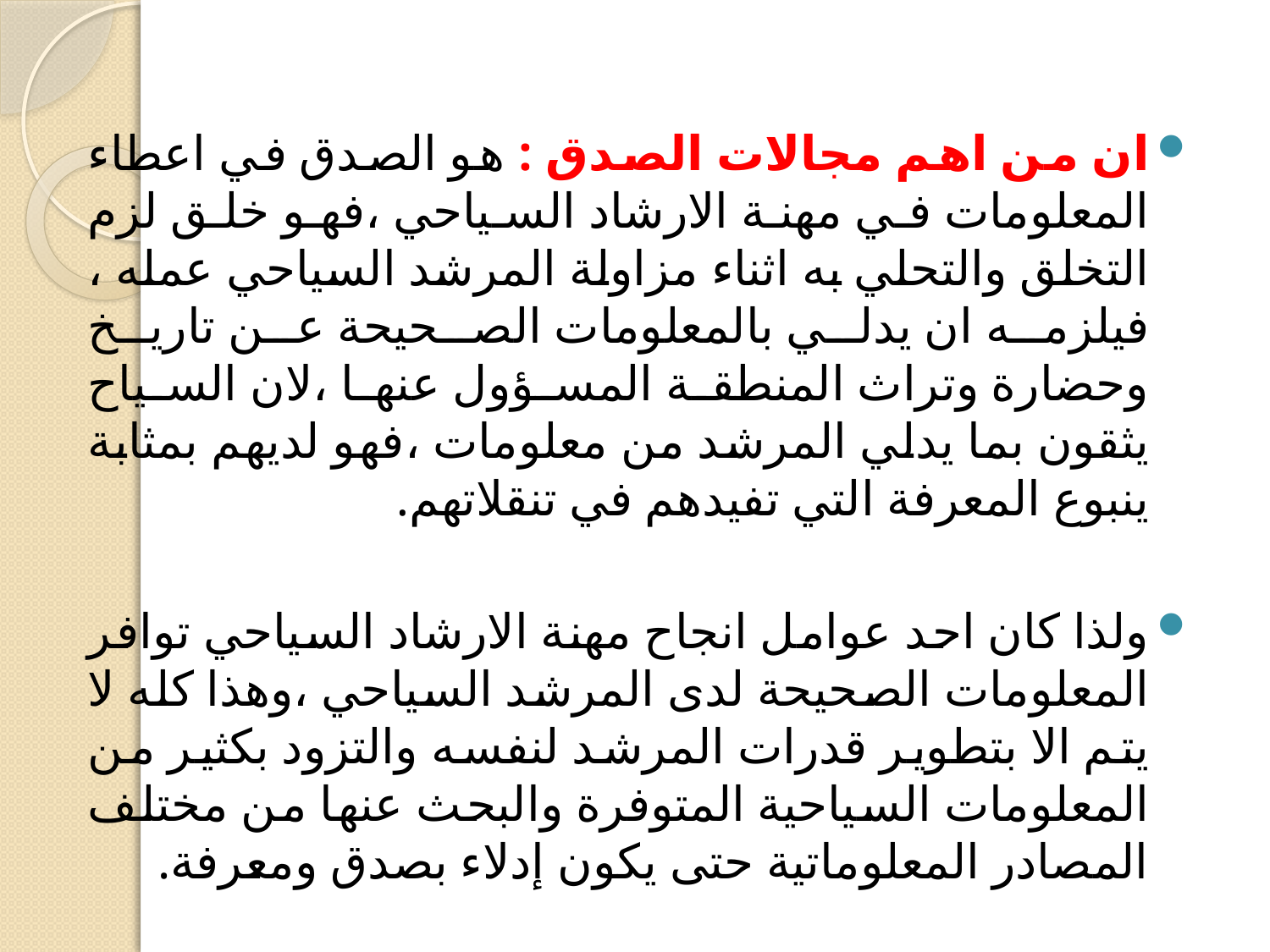

ان من اهم مجالات الصدق : هو الصدق في اعطاء المعلومات في مهنة الارشاد السياحي ،فهو خلق لزم التخلق والتحلي به اثناء مزاولة المرشد السياحي عمله ، فيلزمه ان يدلي بالمعلومات الصحيحة عن تاريخ وحضارة وتراث المنطقة المسؤول عنها ،لان السياح يثقون بما يدلي المرشد من معلومات ،فهو لديهم بمثابة ينبوع المعرفة التي تفيدهم في تنقلاتهم.

ولذا كان احد عوامل انجاح مهنة الارشاد السياحي توافر المعلومات الصحيحة لدى المرشد السياحي ،وهذا كله لا يتم الا بتطوير قدرات المرشد لنفسه والتزود بكثير من المعلومات السياحية المتوفرة والبحث عنها من مختلف المصادر المعلوماتية حتى يكون إدلاء بصدق ومعرفة.